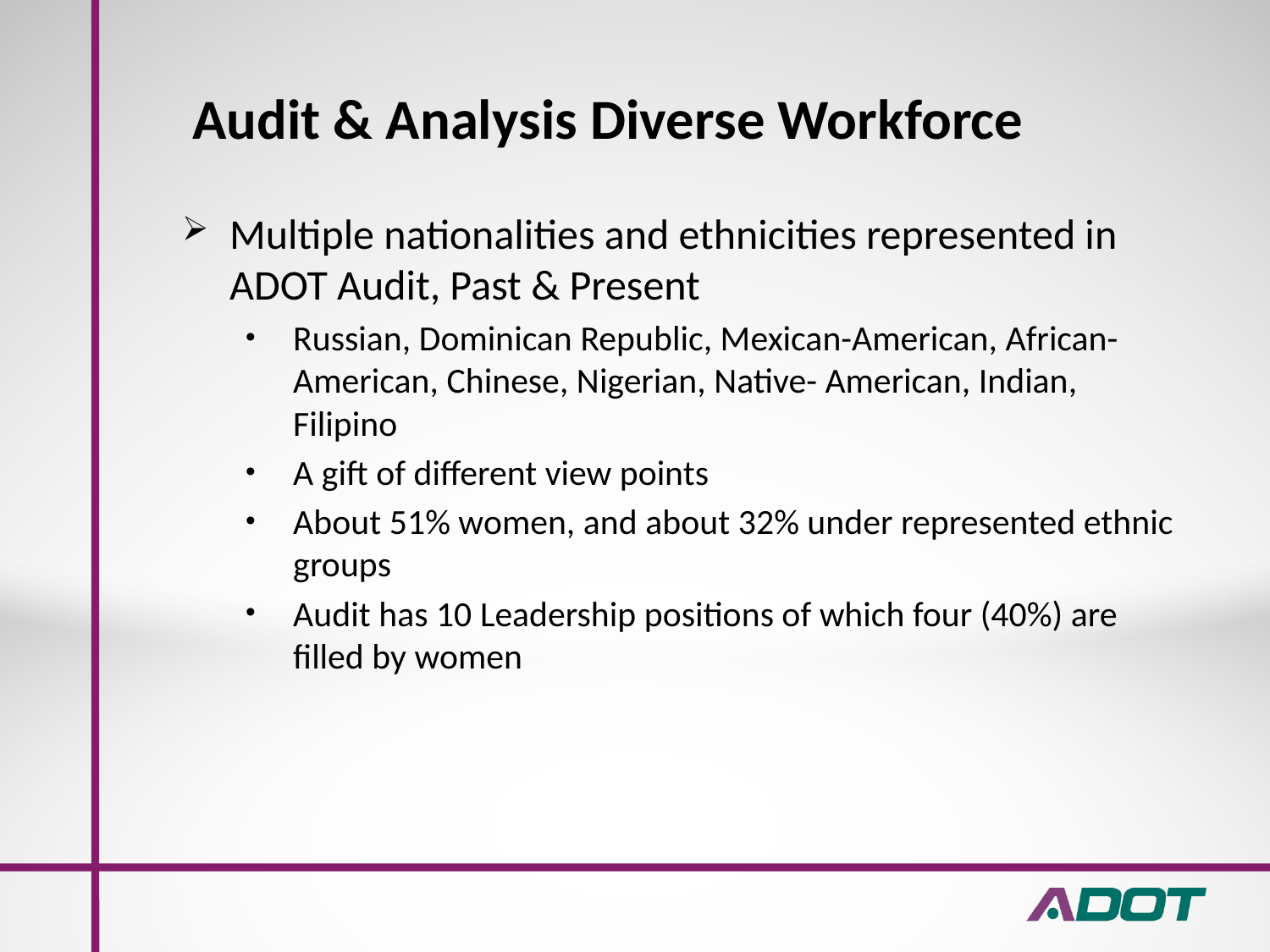

# Audit & Analysis Diverse Workforce
Multiple nationalities and ethnicities represented in ADOT Audit, Past & Present
Russian, Dominican Republic, Mexican-American, African-American, Chinese, Nigerian, Native- American, Indian, Filipino
A gift of different view points
About 51% women, and about 32% under represented ethnic groups
Audit has 10 Leadership positions of which four (40%) are filled by women